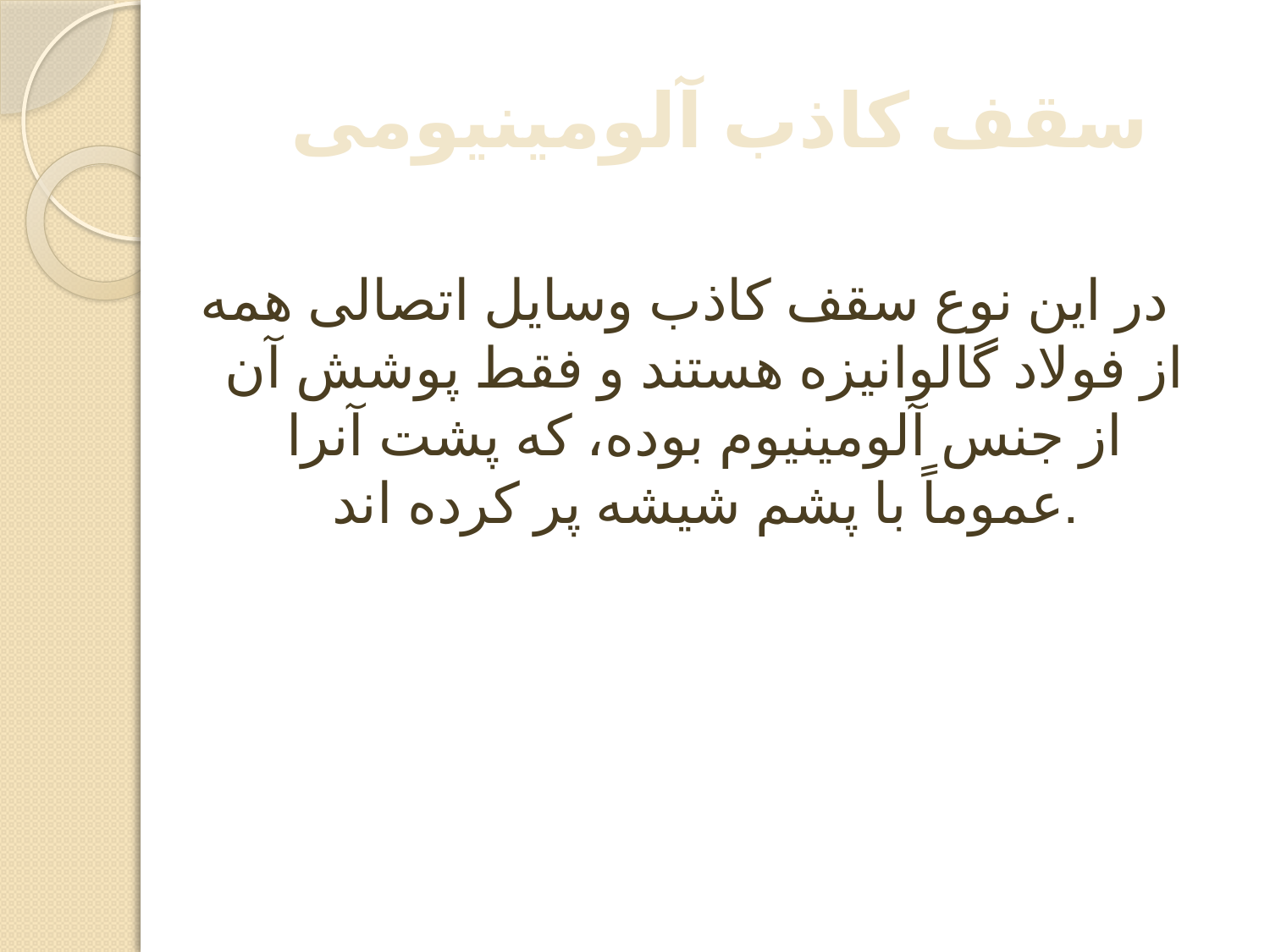

# سقف کاذب آلومینیومی
در این نوع سقف کاذب وسایل اتصالی همه از فولاد گالوانیزه هستند و فقط پوشش آن از جنس آلومینیوم بوده، که پشت آنرا عموماً با پشم شیشه پر کرده اند.